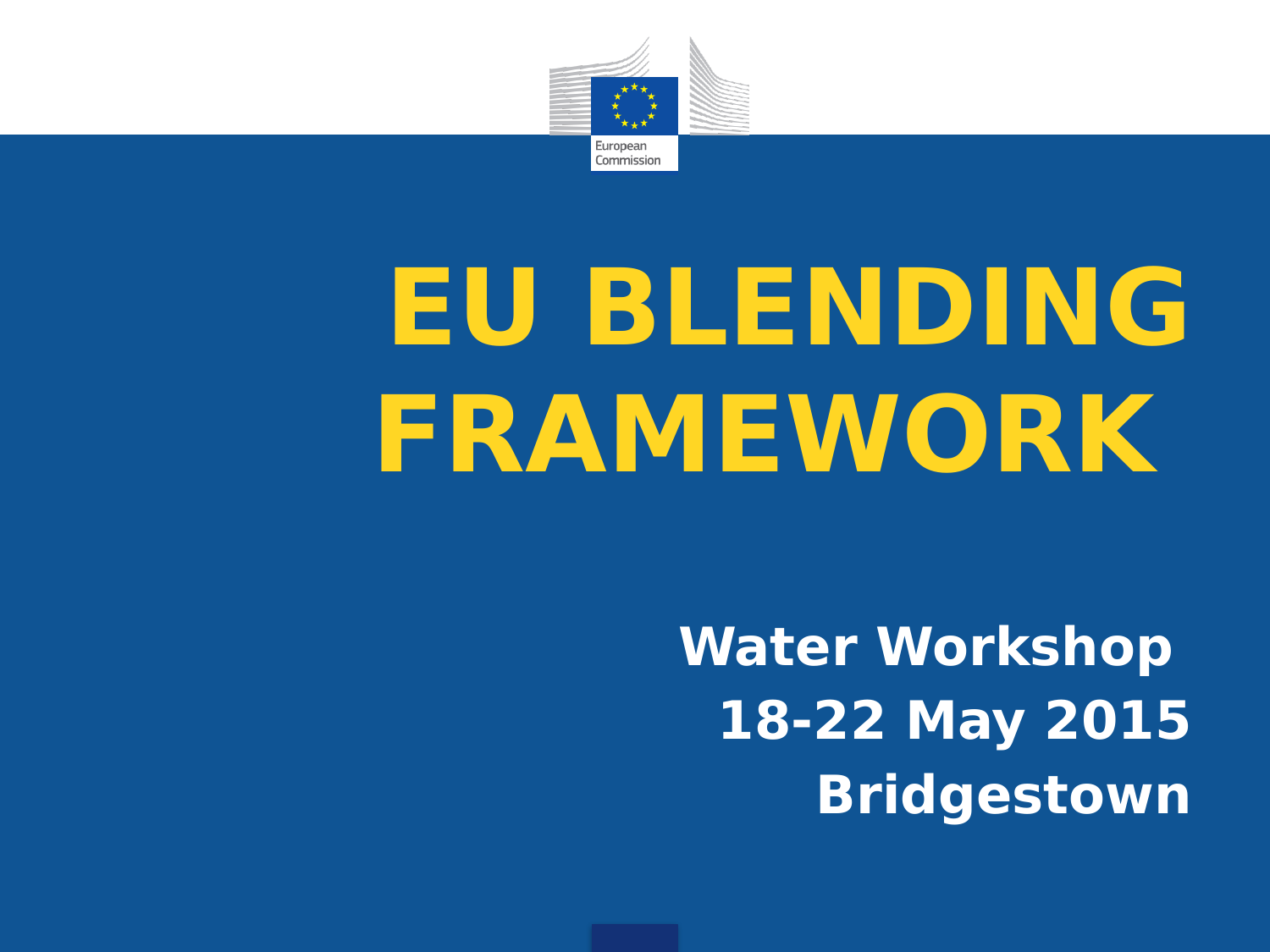

EU BLENDING FRAMEWORK
Water Workshop
18-22 May 2015
Bridgestown